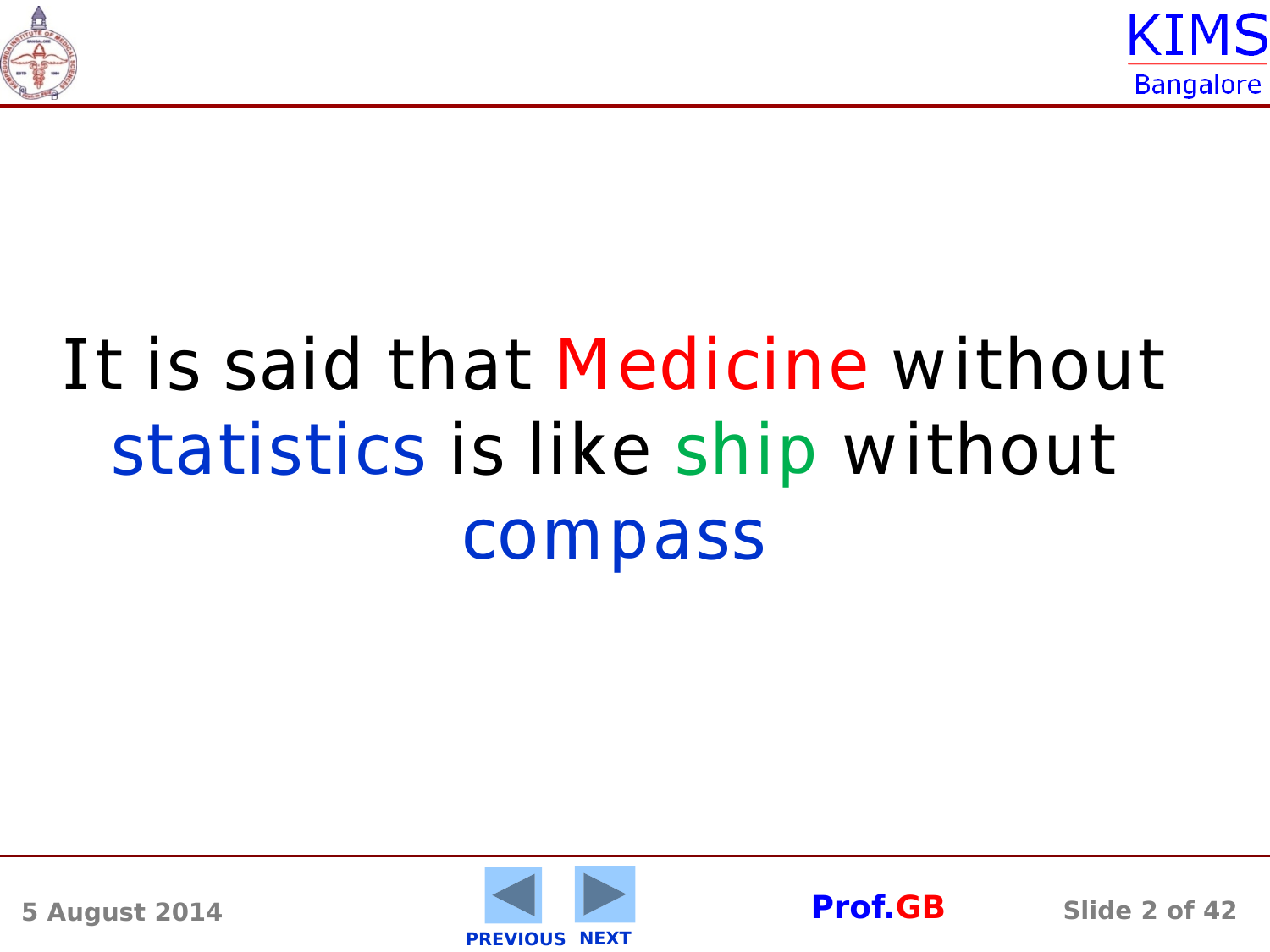

It is said that Medicine without statistics is like ship without compass
5 August 2014